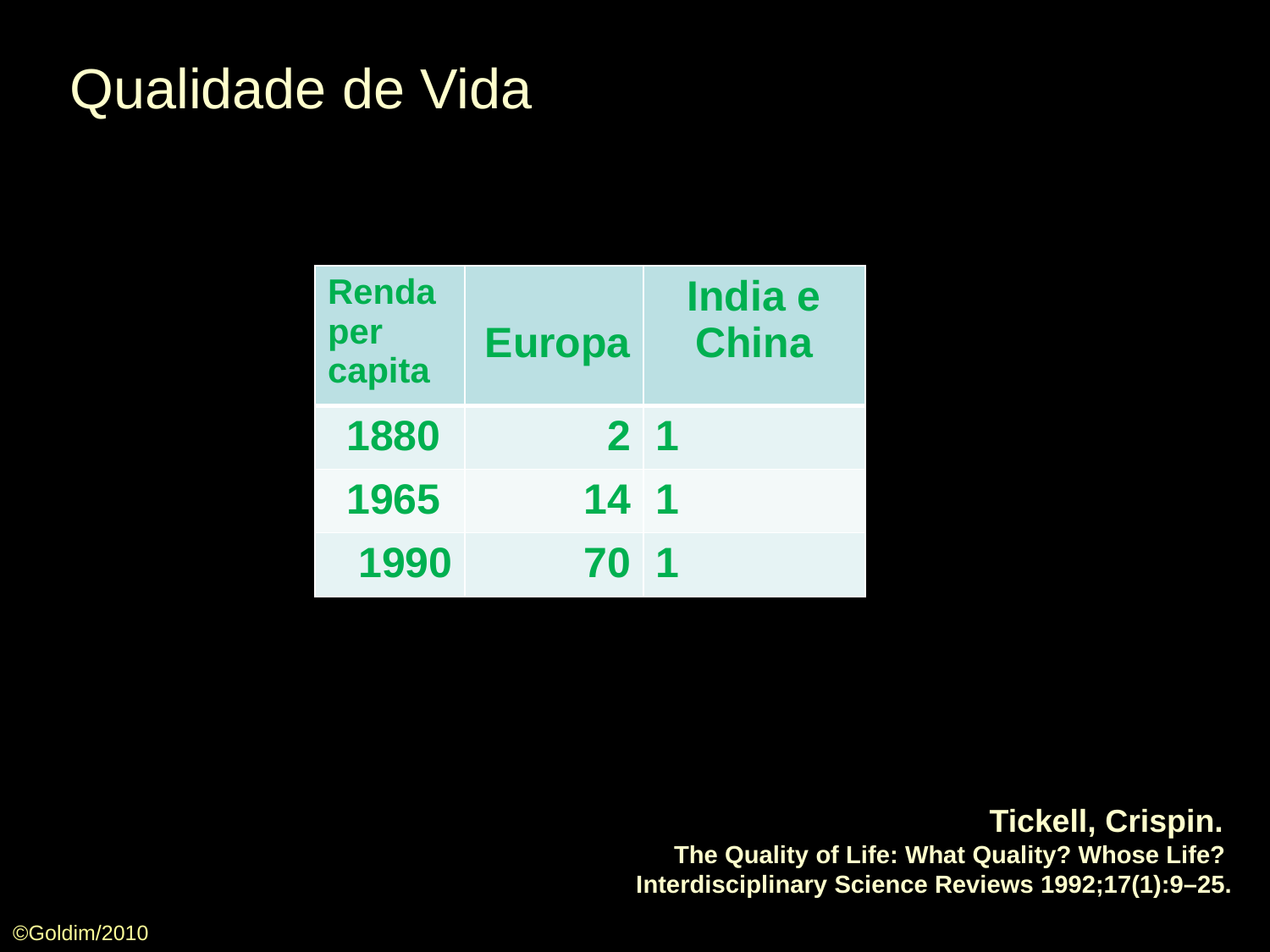

Qualidade de Vida
| Renda per capita | Europa | India e China |
| --- | --- | --- |
| 1880 | 2 | 1 |
| 1965 | 14 | 1 |
| 1990 | 70 | 1 |
Tickell, Crispin.
 The Quality of Life: What Quality? Whose Life?
Interdisciplinary Science Reviews 1992;17(1):9–25.
©Goldim/2010